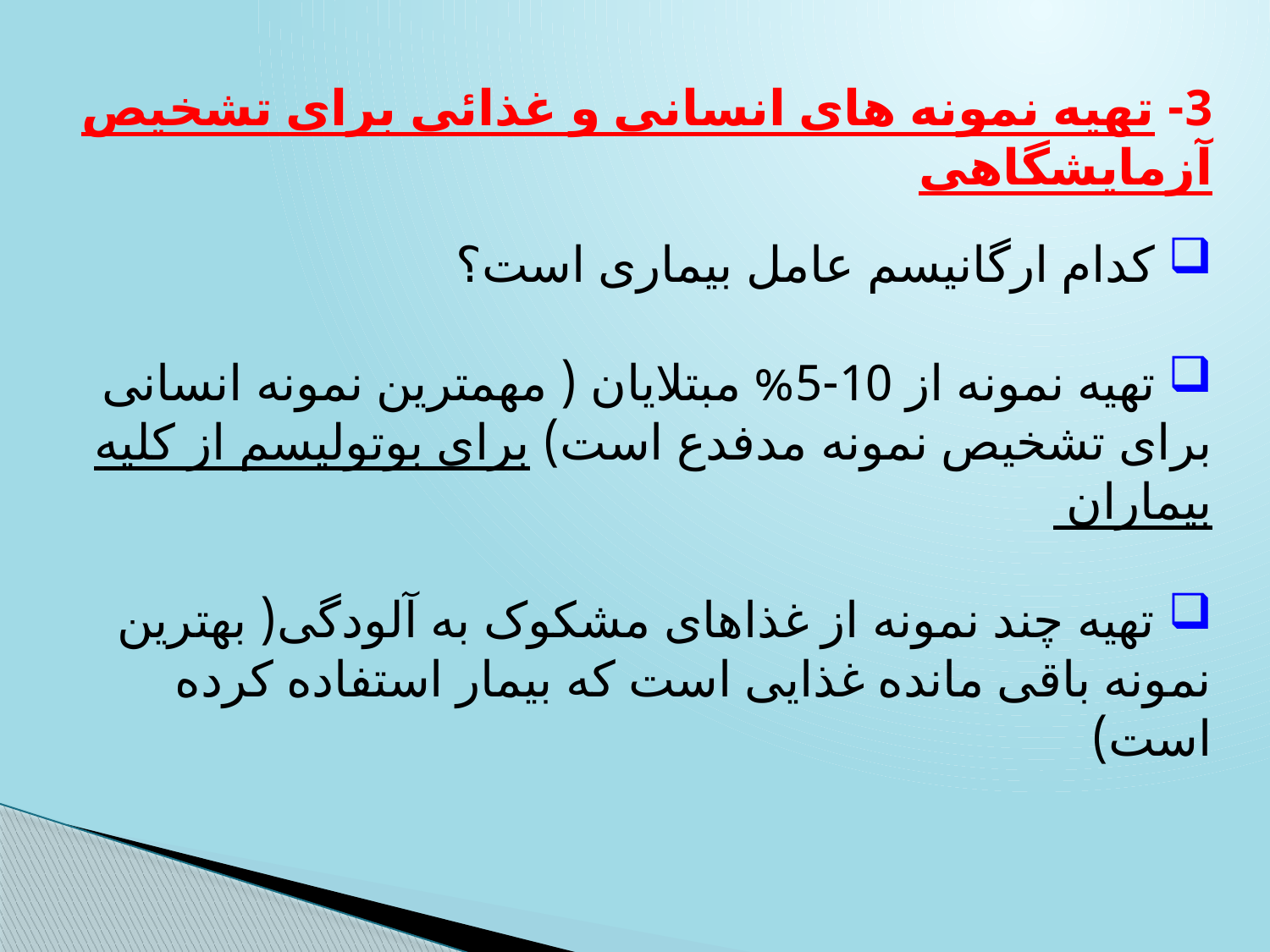

3- تهیه نمونه های انسانی و غذائی برای تشخیص آزمایشگاهی

 کدام ارگانیسم عامل بیماری است؟

 تهیه نمونه از 10-5% مبتلایان ( مهمترین نمونه انسانی برای تشخیص نمونه مدفدع است) برای بوتولیسم از کلیه بیماران

 تهیه چند نمونه از غذاهای مشکوک به آلودگی( بهترین نمونه باقی مانده غذایی است که بیمار استفاده کرده است)
3